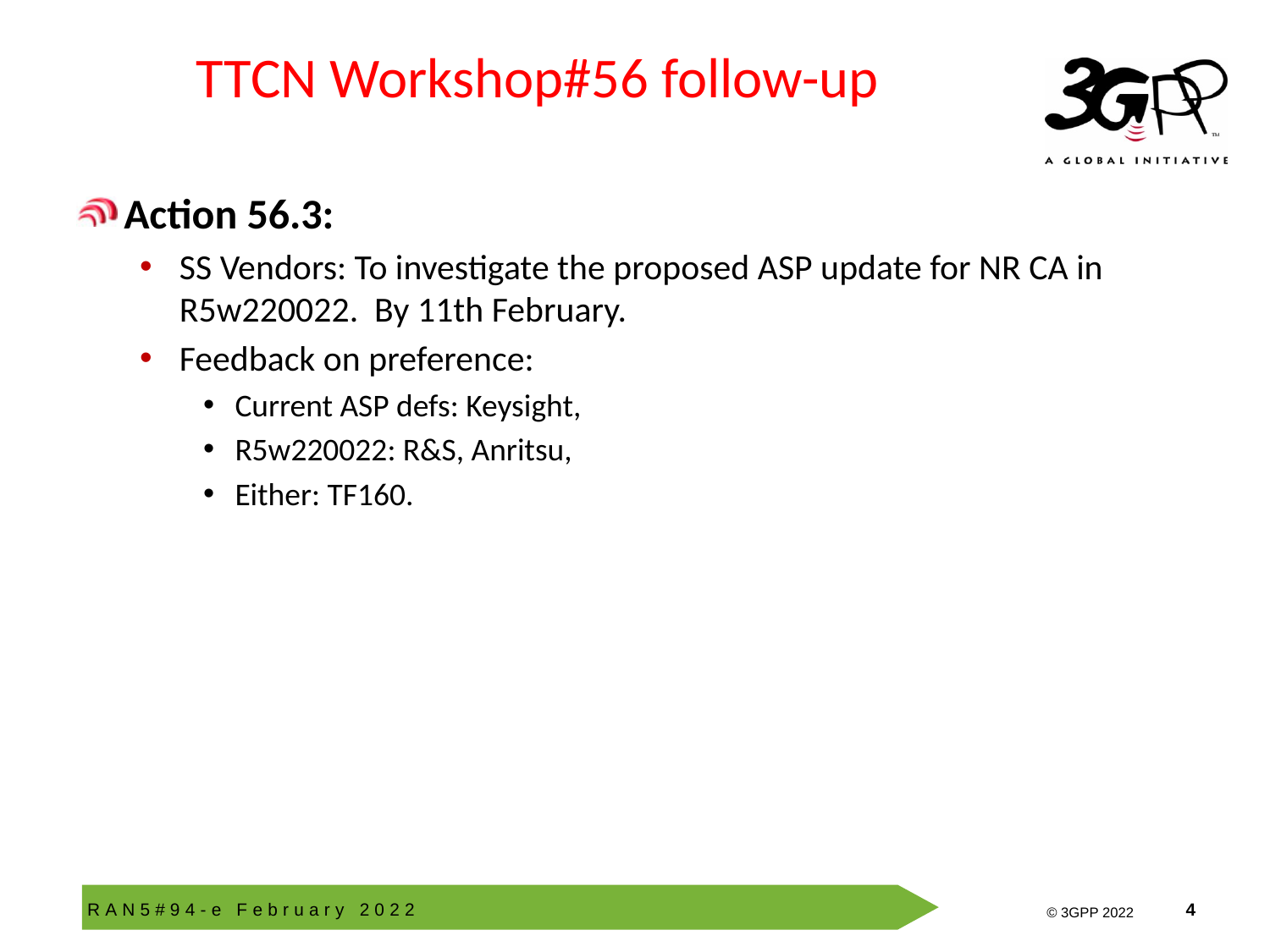

# TTCN Workshop#56 follow-up
Action 56.3:
SS Vendors: To investigate the proposed ASP update for NR CA in R5w220022.  By 11th February.
Feedback on preference:
Current ASP defs: Keysight,
R5w220022: R&S, Anritsu,
Either: TF160.